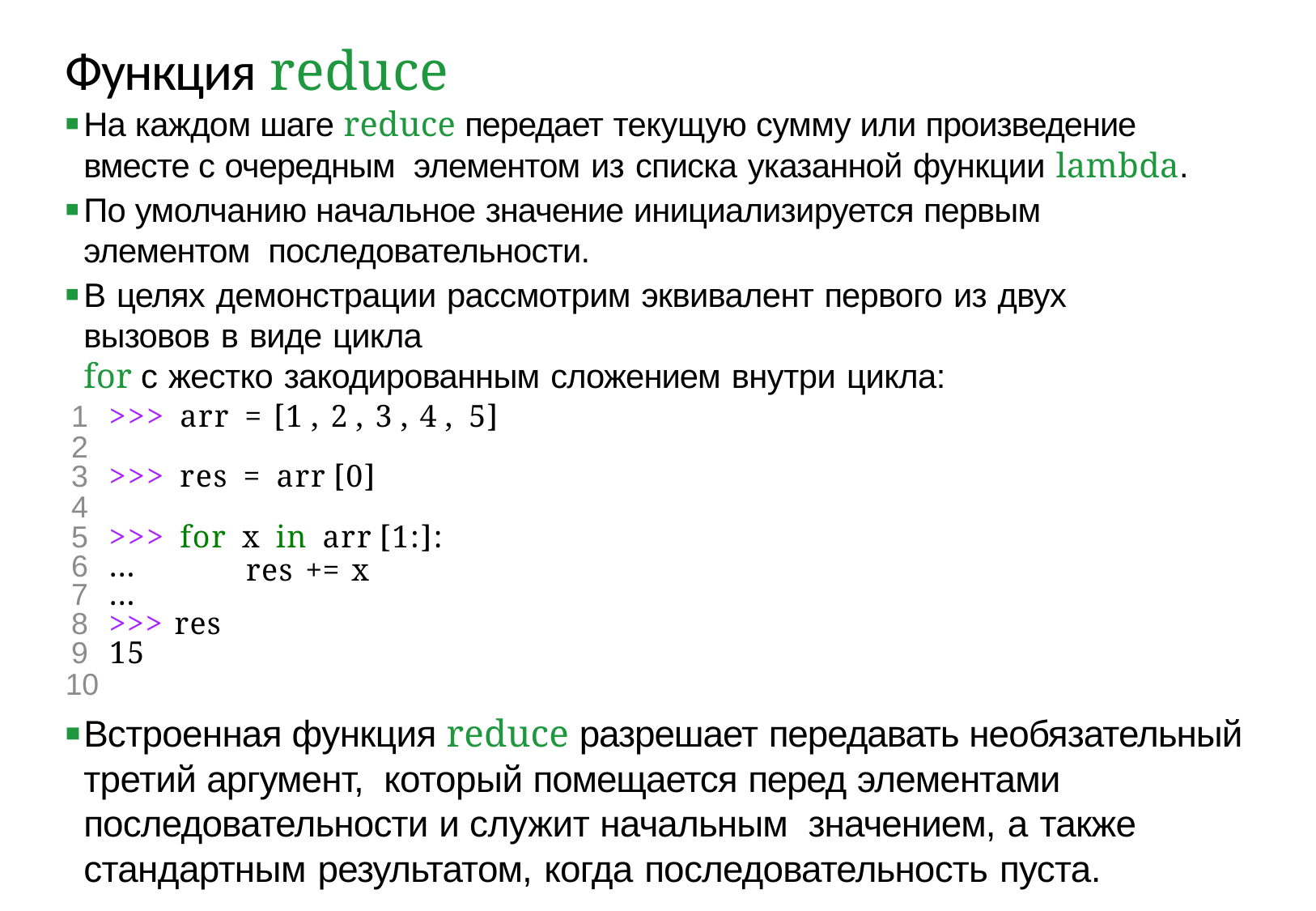

# Функция reduce
На каждом шаге reduce передает текущую сумму или произведение вместе с очередным  элементом из списка указанной функции lambda.
По умолчанию начальное значение инициализируется первым элементом  последовательности.
В целях демонстрации рассмотрим эквивалент первого из двух вызовов в виде цикла
for с жестко закодированным сложением внутри цикла:
1	>>>  arr  = [1 , 2 , 3 , 4 ,  5]
2
3	>>>  res  =  arr [0]
4
5	>>>  for  x  in  arr [1:]:
6	...
7	...
8	>>> res
9	15
10
res += x
Встроенная функция reduce разрешает передавать необязательный третий аргумент,  который помещается перед элементами последовательности и служит начальным  значением, а также стандартным результатом, когда последовательность пуста.